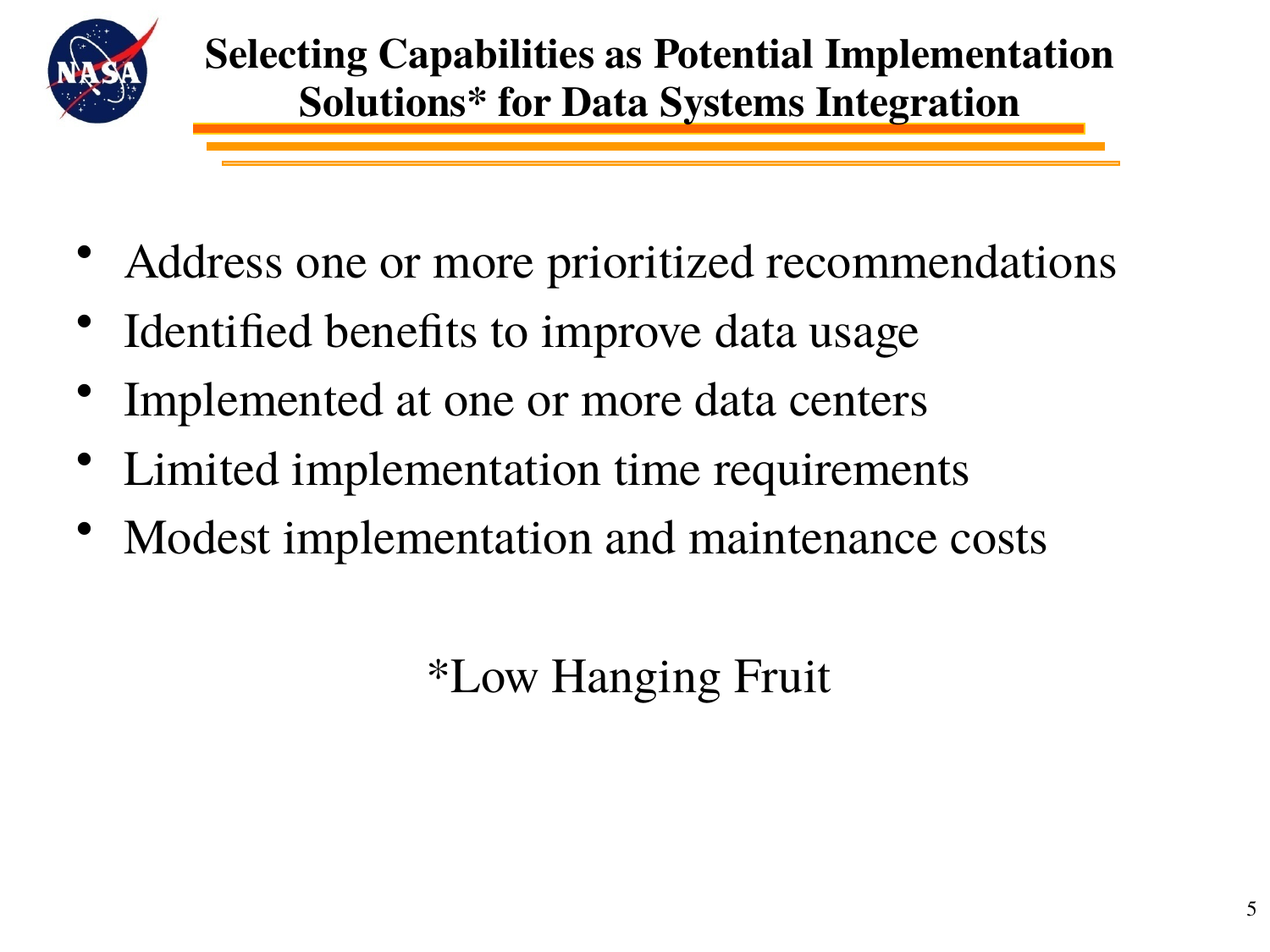

# Selecting Capabilities as Potential Implementation Solutions* for Data Systems Integration
Address one or more prioritized recommendations
Identified benefits to improve data usage
Implemented at one or more data centers
Limited implementation time requirements
Modest implementation and maintenance costs

*Low Hanging Fruit
5